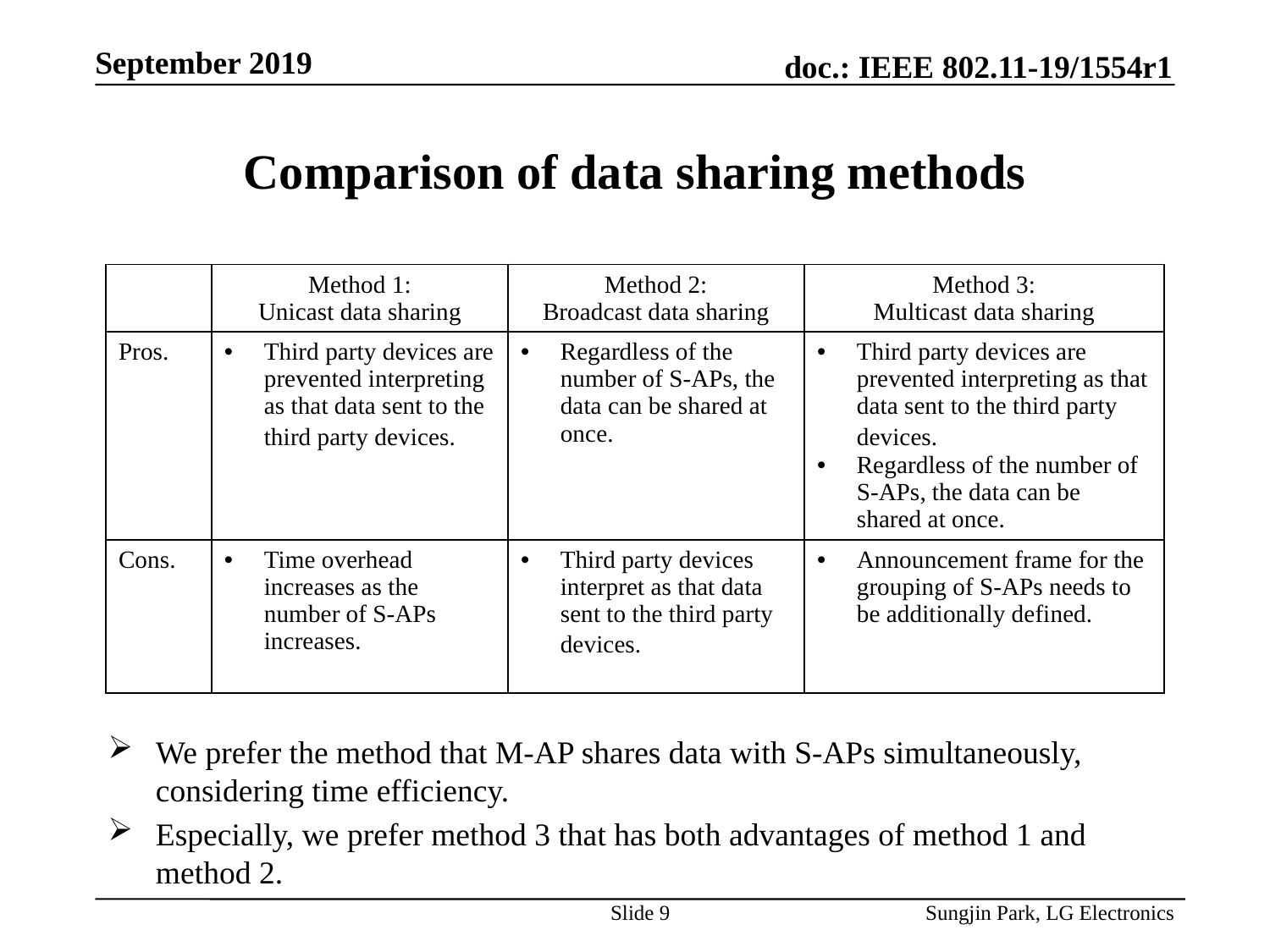

# Comparison of data sharing methods
|  | Method 1: Unicast data sharing | Method 2: Broadcast data sharing | Method 3: Multicast data sharing |
| --- | --- | --- | --- |
| Pros. | Third party devices are prevented interpreting as that data sent to the third party devices. | Regardless of the number of S-APs, the data can be shared at once. | Third party devices are prevented interpreting as that data sent to the third party devices. Regardless of the number of S-APs, the data can be shared at once. |
| Cons. | Time overhead increases as the number of S-APs increases. | Third party devices interpret as that data sent to the third party devices. | Announcement frame for the grouping of S-APs needs to be additionally defined. |
We prefer the method that M-AP shares data with S-APs simultaneously, considering time efficiency.
Especially, we prefer method 3 that has both advantages of method 1 and method 2.

Slide 9